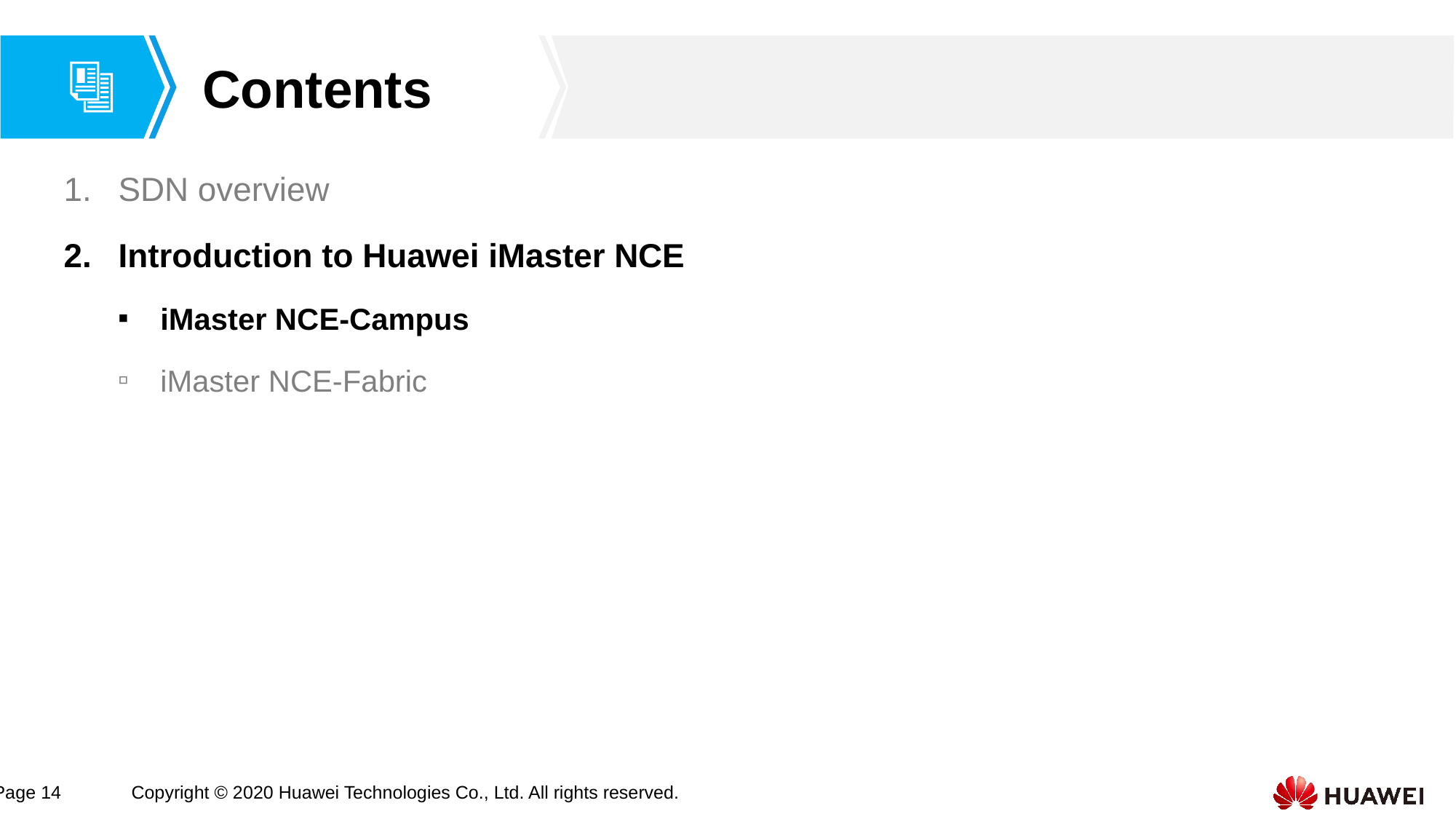

SDN overview
Introduction to Huawei iMaster NCE
iMaster NCE-Campus
iMaster NCE-Fabric